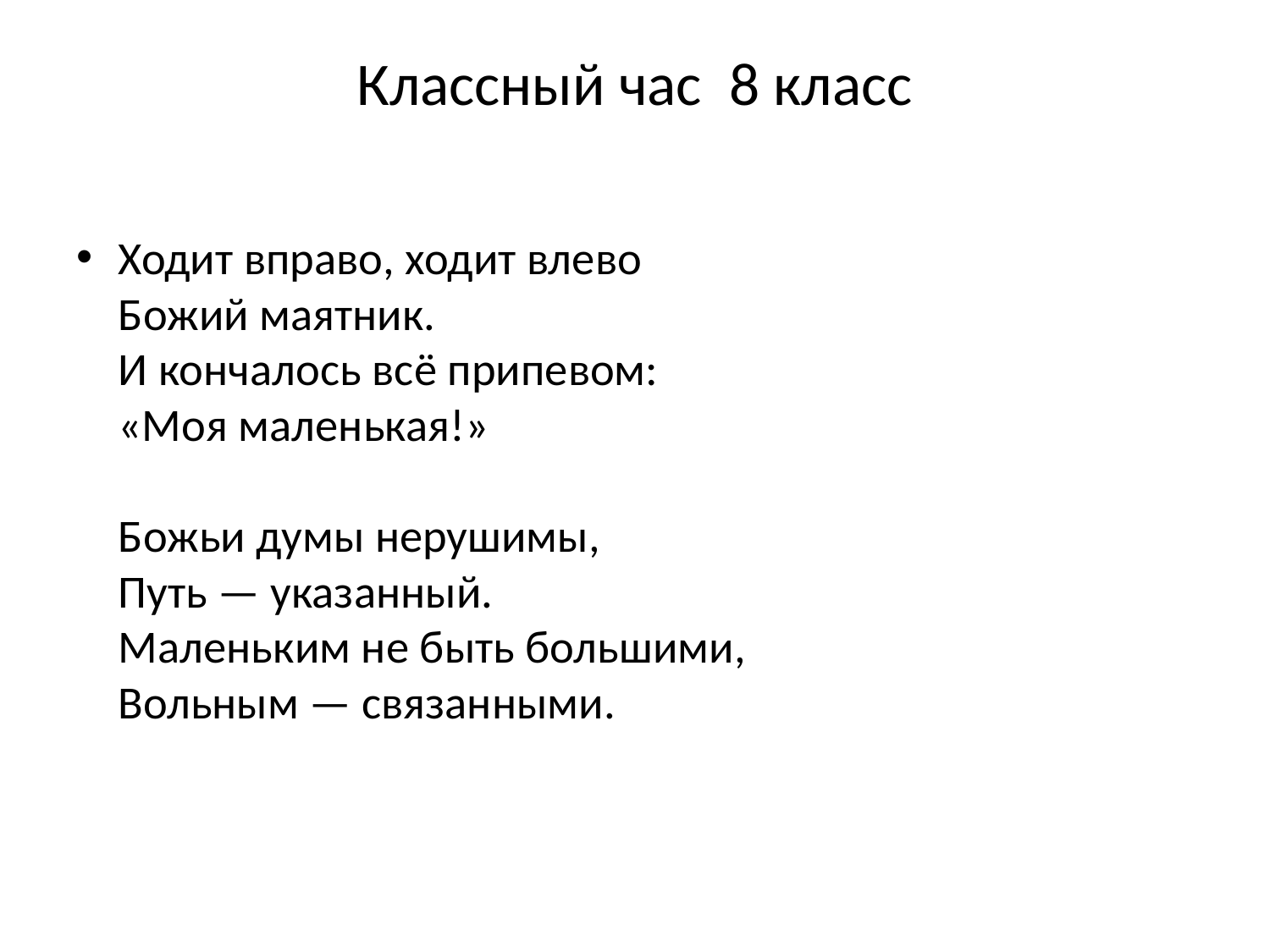

# Классный час  8 класс
Ходит вправо, ходит влево
Божий маятник.
И кончалось всё припевом:
«Моя маленькая!»
Божьи думы нерушимы,
Путь — указанный.
Маленьким не быть большими,
Вольным — связанными.